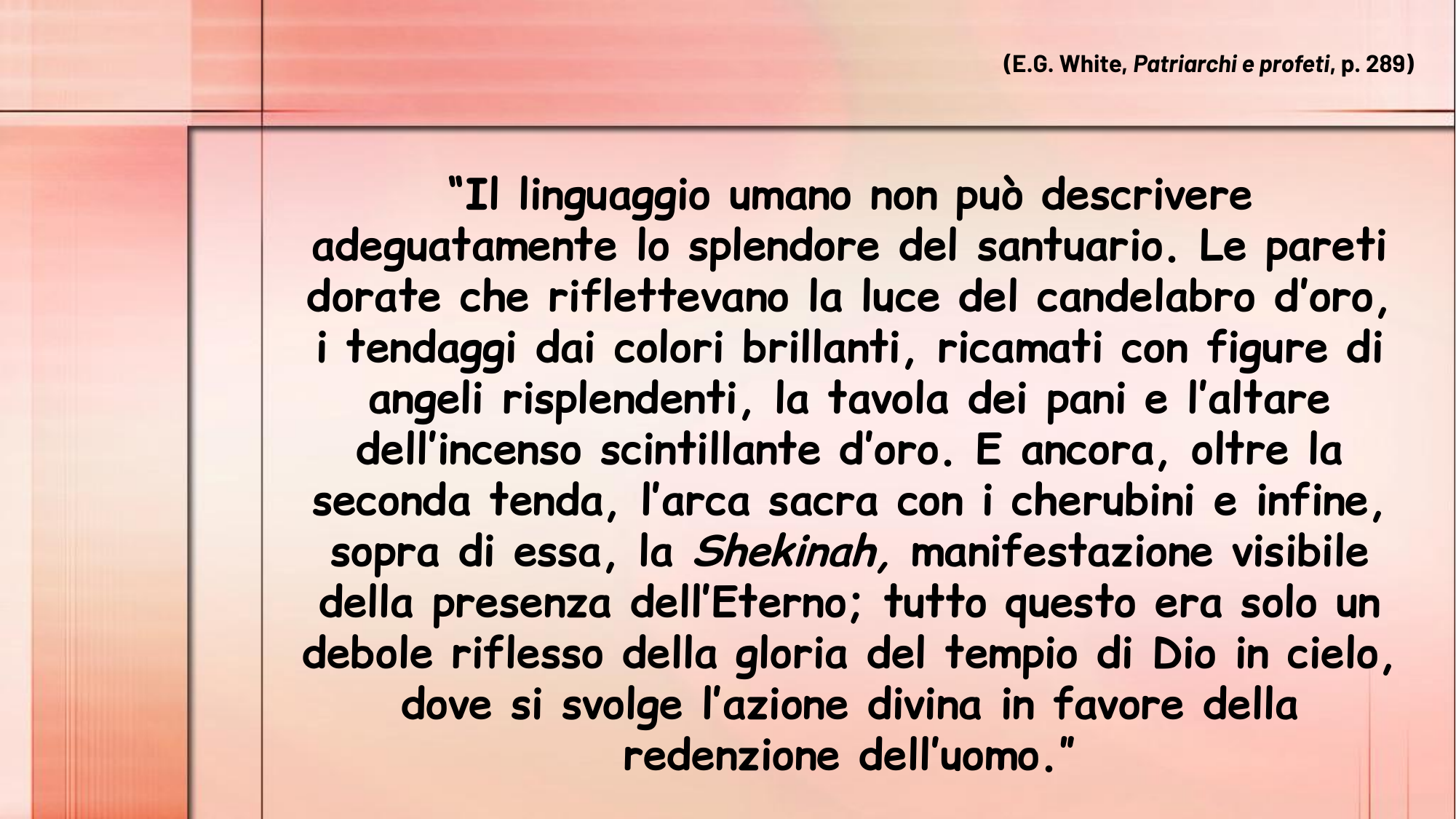

(E.G. White, Patriarchi e profeti, p. 289)
“Il linguaggio umano non può descrivere adeguatamente lo splendore del santuario. Le pareti dorate che riflettevano la luce del candelabro d’oro, i tendaggi dai colori brillanti, ricamati con figure di angeli risplendenti, la tavola dei pani e l’altare dell’incenso scintillante d’oro. E ancora, oltre la seconda tenda, l’arca sacra con i cherubini e infine, sopra di essa, la Shekinah, manifestazione visibile della presenza dell’Eterno; tutto questo era solo un debole riflesso della gloria del tempio di Dio in cielo, dove si svolge l’azione divina in favore della redenzione dell’uomo.”